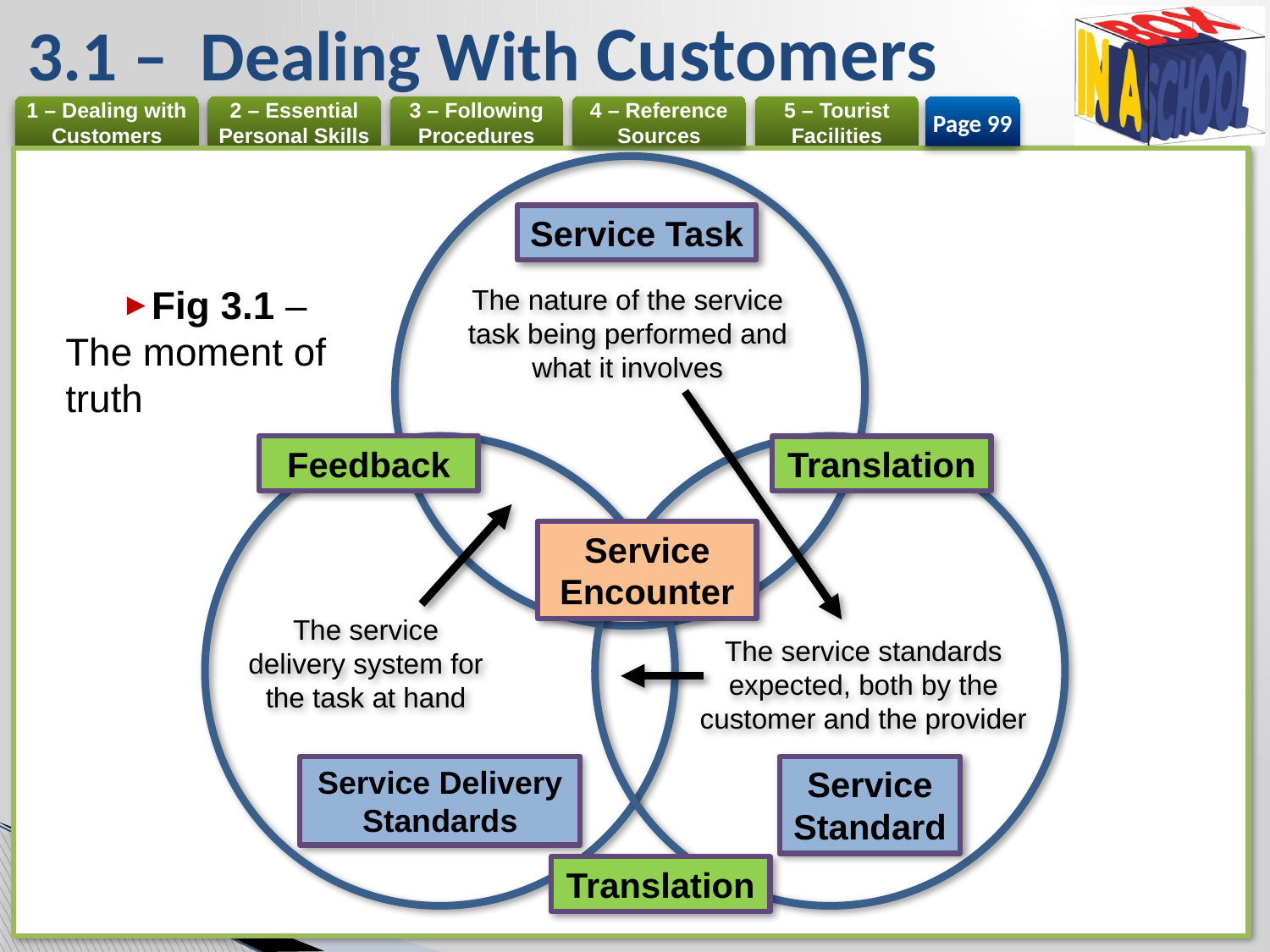

# 3.1 –  Dealing With Customers
Page 99

Service Task
Fig 3.1 – The moment of truth
The nature of the service task being performed and what it involves

Feedback

Translation
Service Encounter
The service delivery system for the task at hand
The service standards expected, both by the customer and the provider
Service Delivery Standards
Service Standard
Translation